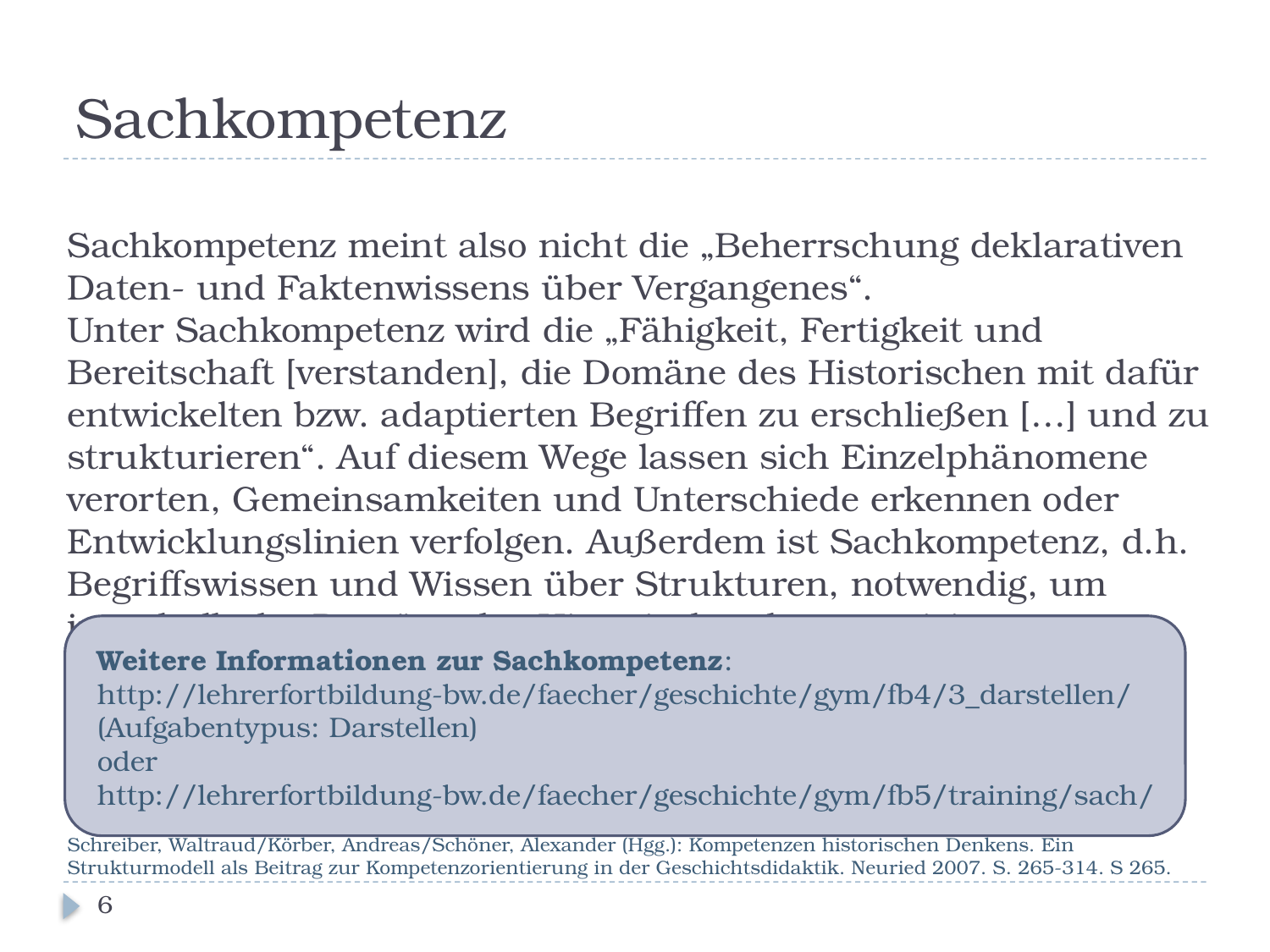

# Sachkompetenz
Sachkompetenz meint also nicht die „Beherrschung deklarativen Daten- und Faktenwissens über Vergangenes“.
Unter Sachkompetenz wird die „Fähigkeit, Fertigkeit und Bereitschaft [verstanden], die Domäne des Historischen mit dafür entwickelten bzw. adaptierten Begriffen zu erschließen […] und zu strukturieren“. Auf diesem Wege lassen sich Einzelphänomene verorten, Gemeinsamkeiten und Unterschiede erkennen oder Entwicklungslinien verfolgen. Außerdem ist Sachkompetenz, d.h. Begriffswissen und Wissen über Strukturen, notwendig, um innerhalb der Domäne des Historischen kommunizieren zu können.

Weitere Informationen zur Sachkompetenz:
http://lehrerfortbildung-bw.de/faecher/geschichte/gym/fb4/3_darstellen/ (Aufgabentypus: Darstellen)
oder
http://lehrerfortbildung-bw.de/faecher/geschichte/gym/fb5/training/sach/
Schreiber, Waltraud/Körber, Andreas/Schöner, Alexander (Hgg.): Kompetenzen historischen Denkens. Ein Strukturmodell als Beitrag zur Kompetenzorientierung in der Geschichtsdidaktik. Neuried 2007. S. 265-314. S 265.
6